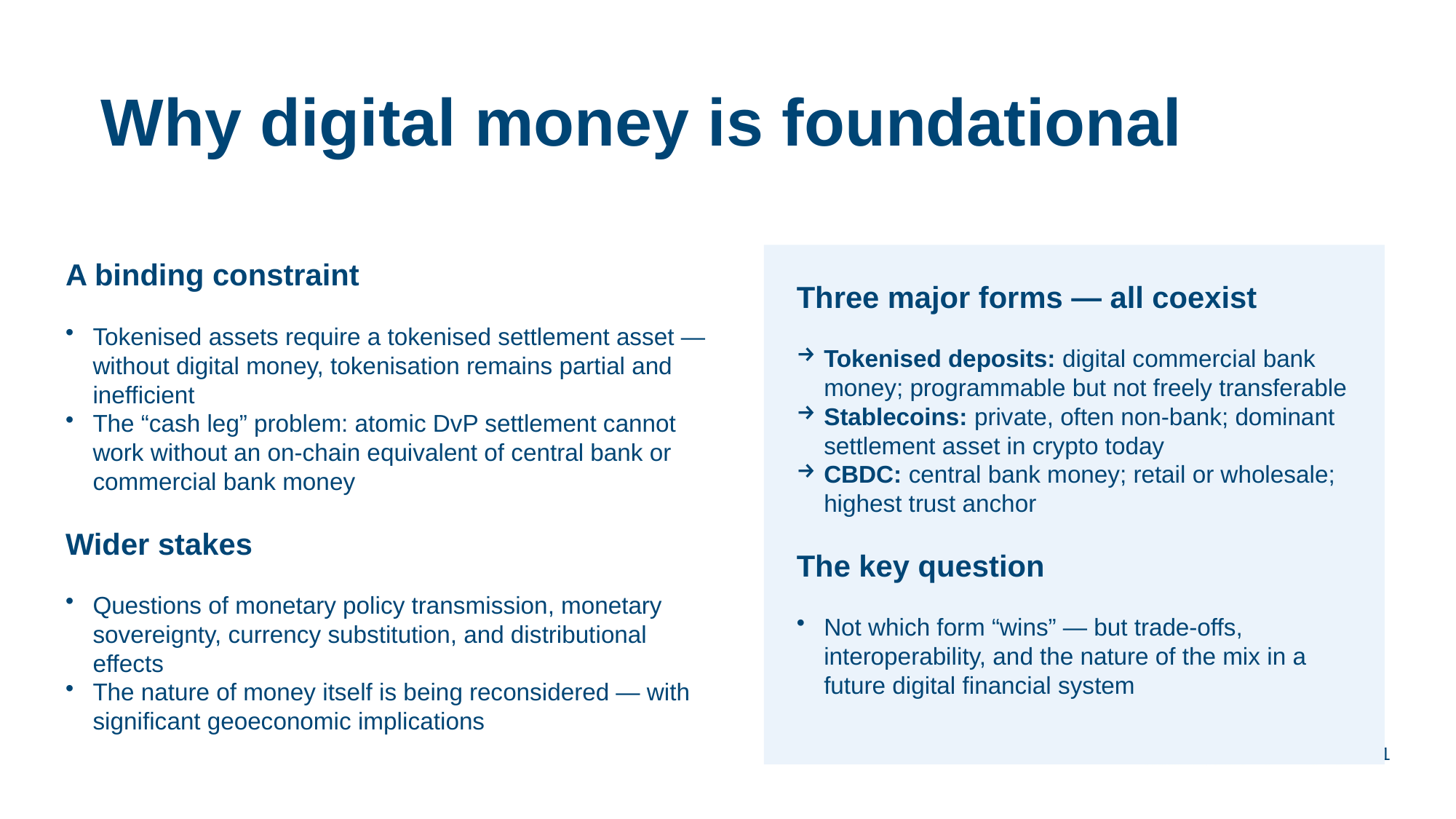

# Why digital money is foundational
A binding constraint

Tokenised assets require a tokenised settlement asset — without digital money, tokenisation remains partial and inefficient
The “cash leg” problem: atomic DvP settlement cannot work without an on-chain equivalent of central bank or commercial bank money

Wider stakes

Questions of monetary policy transmission, monetary sovereignty, currency substitution, and distributional effects
The nature of money itself is being reconsidered — with significant geoeconomic implications
Three major forms — all coexist

Tokenised deposits: digital commercial bank money; programmable but not freely transferable
Stablecoins: private, often non-bank; dominant settlement asset in crypto today
CBDC: central bank money; retail or wholesale; highest trust anchor

The key question

Not which form “wins” — but trade-offs, interoperability, and the nature of the mix in a future digital financial system
21